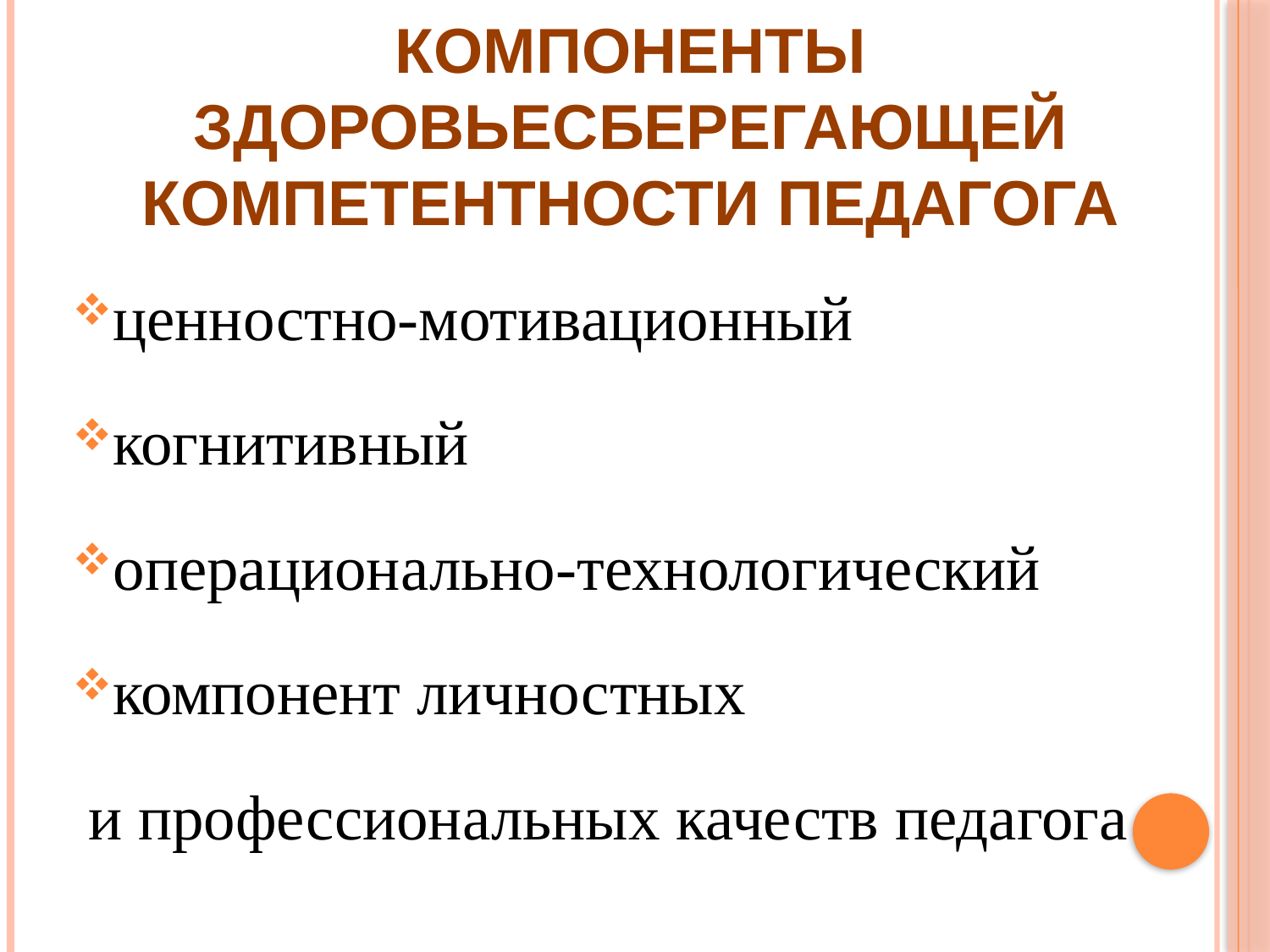

# Компоненты здоровьесберегающей компетентности педагога
ценностно-мотивационный
когнитивный
операционально-технологический
компонент личностных
 и профессиональных качеств педагога